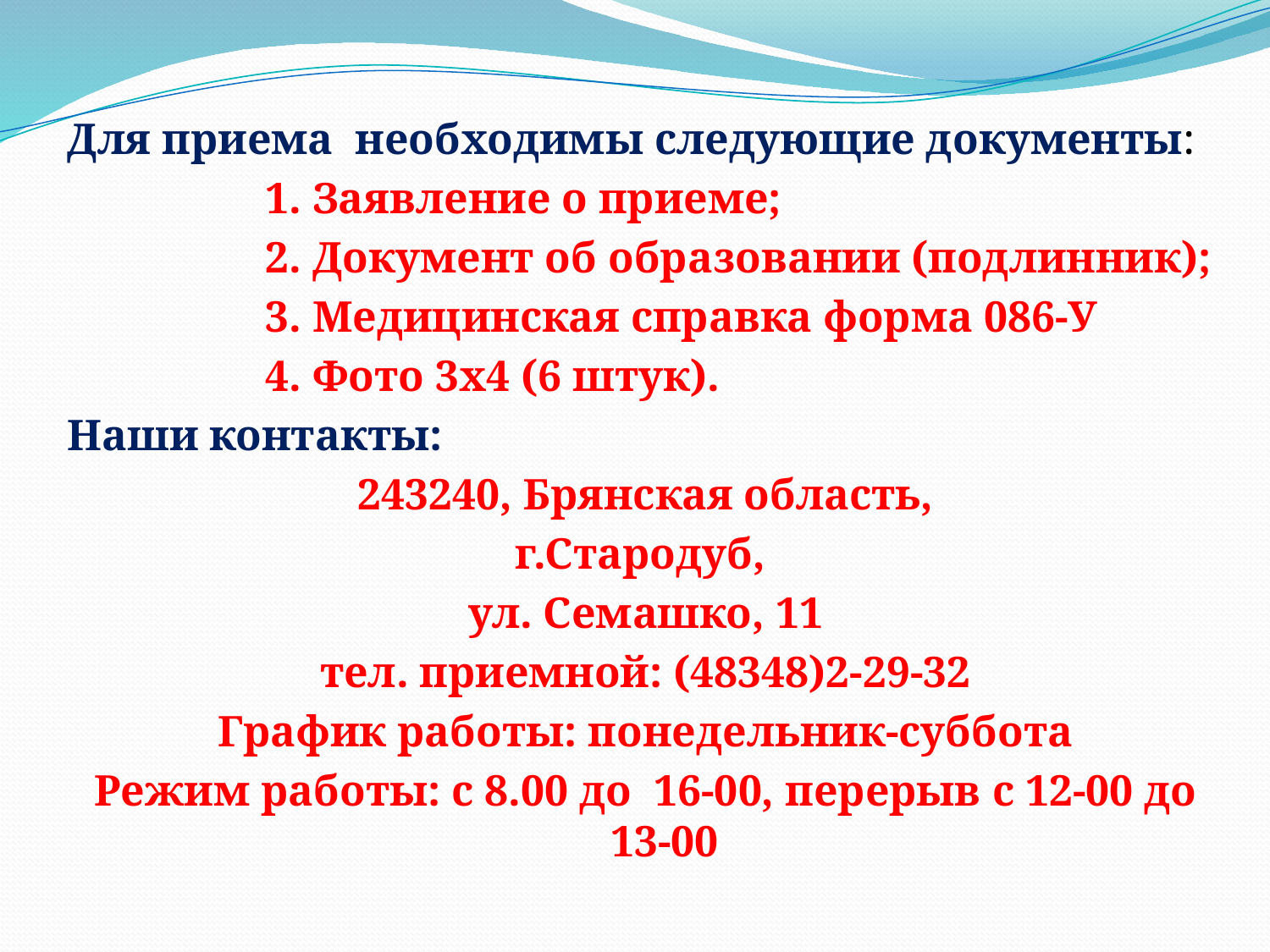

Для приема  необходимы следующие документы:
                  1. Заявление о приеме;
                  2. Документ об образовании (подлинник);
                  3. Медицинская справка форма 086-У
                  4. Фото 3х4 (6 штук).
Наши контакты:
243240, Брянская область,
г.Стародуб,
ул. Семашко, 11
тел. приемной: (48348)2-29-32
График работы: понедельник-суббота
Режим работы: с 8.00 до  16-00, перерыв с 12-00 до 13-00